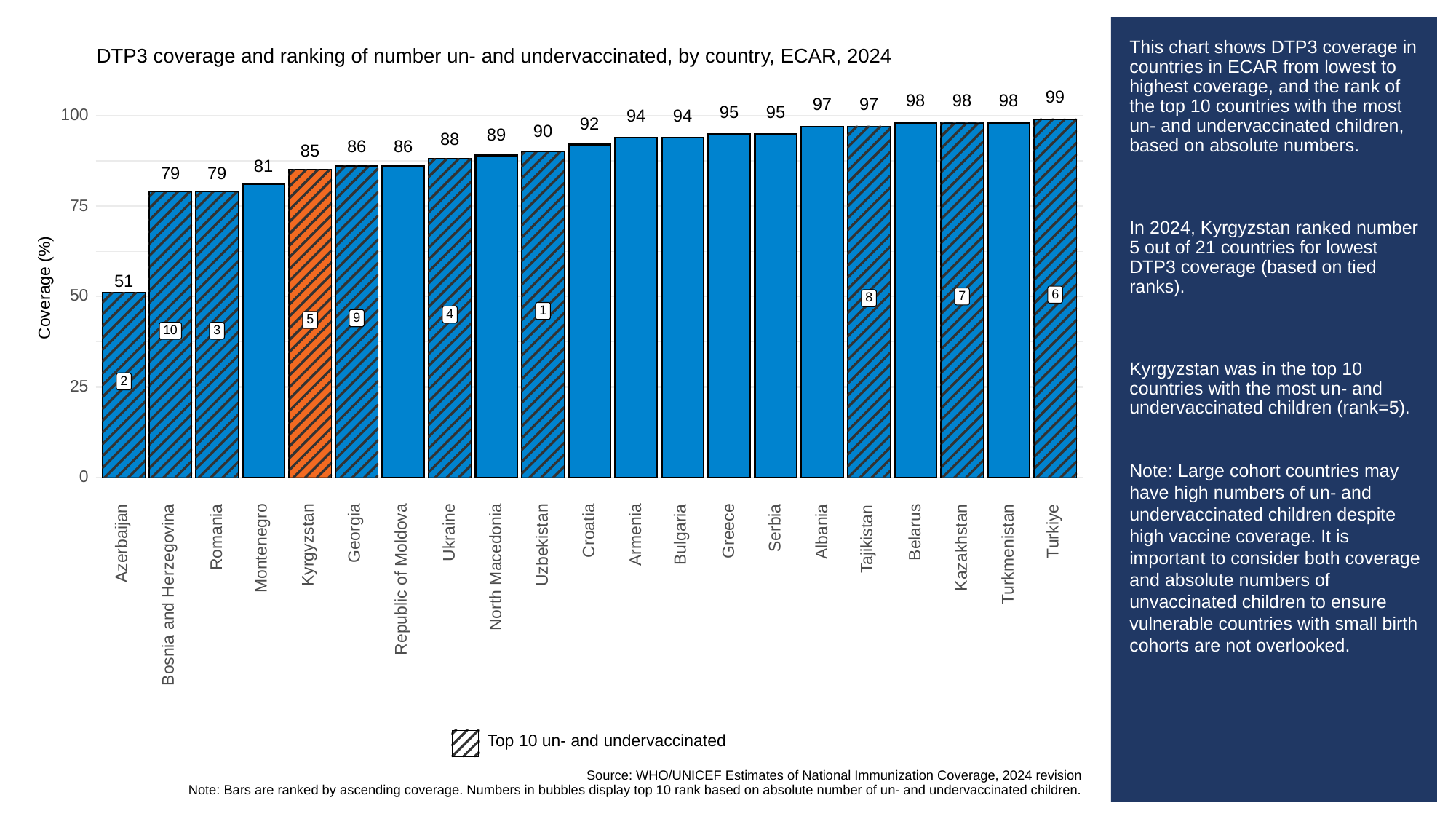

# This chart shows DTP3 coverage in countries in ECAR from lowest to highest coverage, and the rank of the top 10 countries with the most un- and undervaccinated children, based on absolute numbers.

In 2024, Kyrgyzstan ranked number 5 out of 21 countries for lowest DTP3 coverage (based on tied ranks).

Kyrgyzstan was in the top 10 countries with the most un- and undervaccinated children (rank=5).

Note: Large cohort countries may have high numbers of un- and undervaccinated children despite high vaccine coverage. It is important to consider both coverage and absolute numbers of unvaccinated children to ensure vulnerable countries with small birth cohorts are not overlooked.

DTP3 coverage and ranking of number un- and undervaccinated, by country, ECAR, 2024
99
98
98
98
97
97
95
95
100
94
94

92

90

89

88

86
86

85

81

79
79

75

51

Coverage (%)

6
50
7

8

1

4

9
5

3
10

2

25

0

Serbia
Turkiye
Croatia
Greece
Albania
Georgia
Belarus
Ukraine
Bulgaria
Armenia
Romania
Tajikistan
Azerbaijan
Kyrgyzstan
Uzbekistan
Montenegro
Kazakhstan
Turkmenistan
North Macedonia
Republic of Moldova
Bosnia and Herzegovina

Top 10 un- and undervaccinated

Source: WHO/UNICEF Estimates of National Immunization Coverage, 2024 revision
Note: Bars are ranked by ascending coverage. Numbers in bubbles display top 10 rank based on absolute number of un- and undervaccinated children.